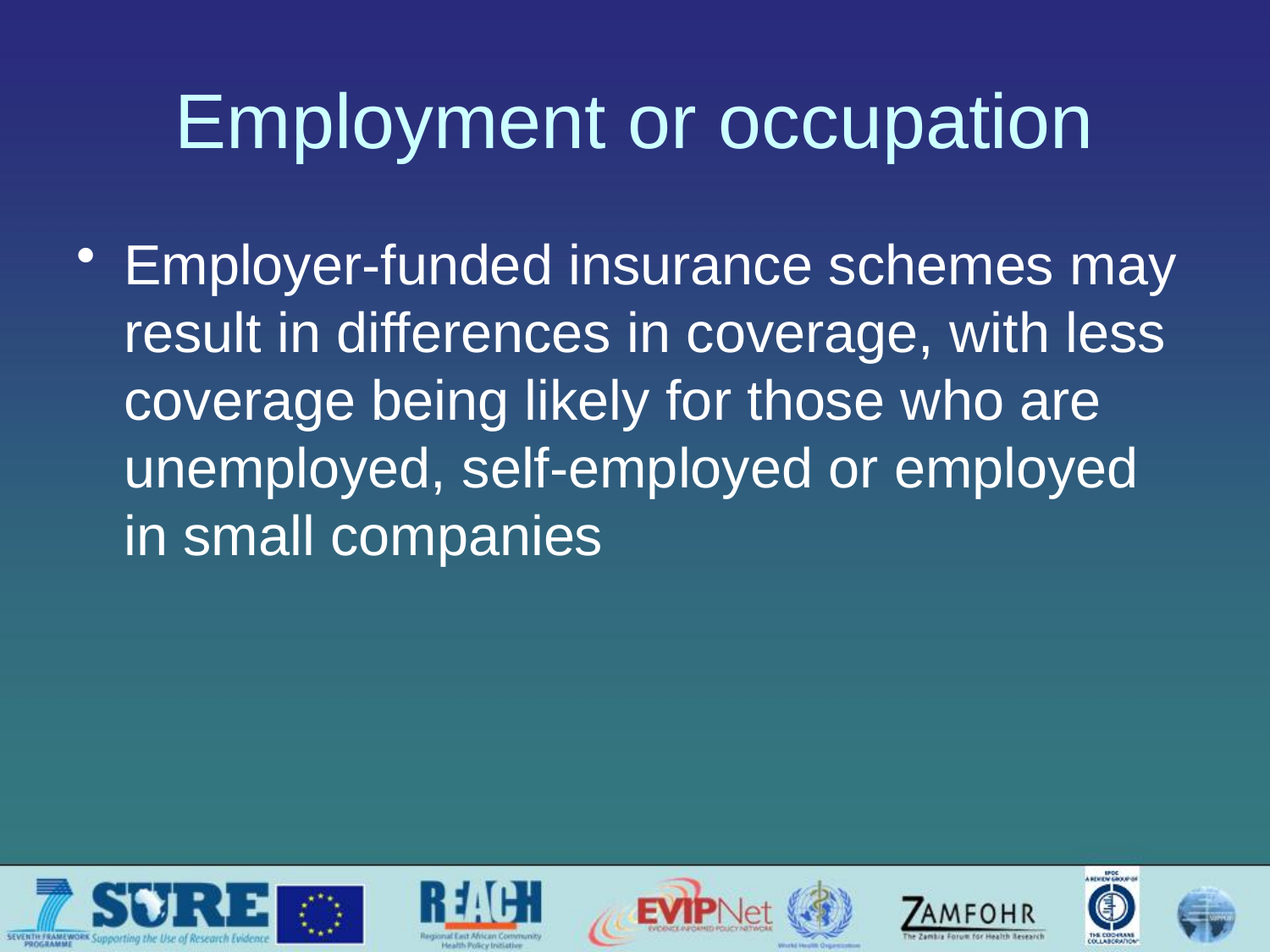

# Employment or occupation
Employer-funded insurance schemes may result in differences in coverage, with less coverage being likely for those who are unemployed, self-employed or employed in small companies